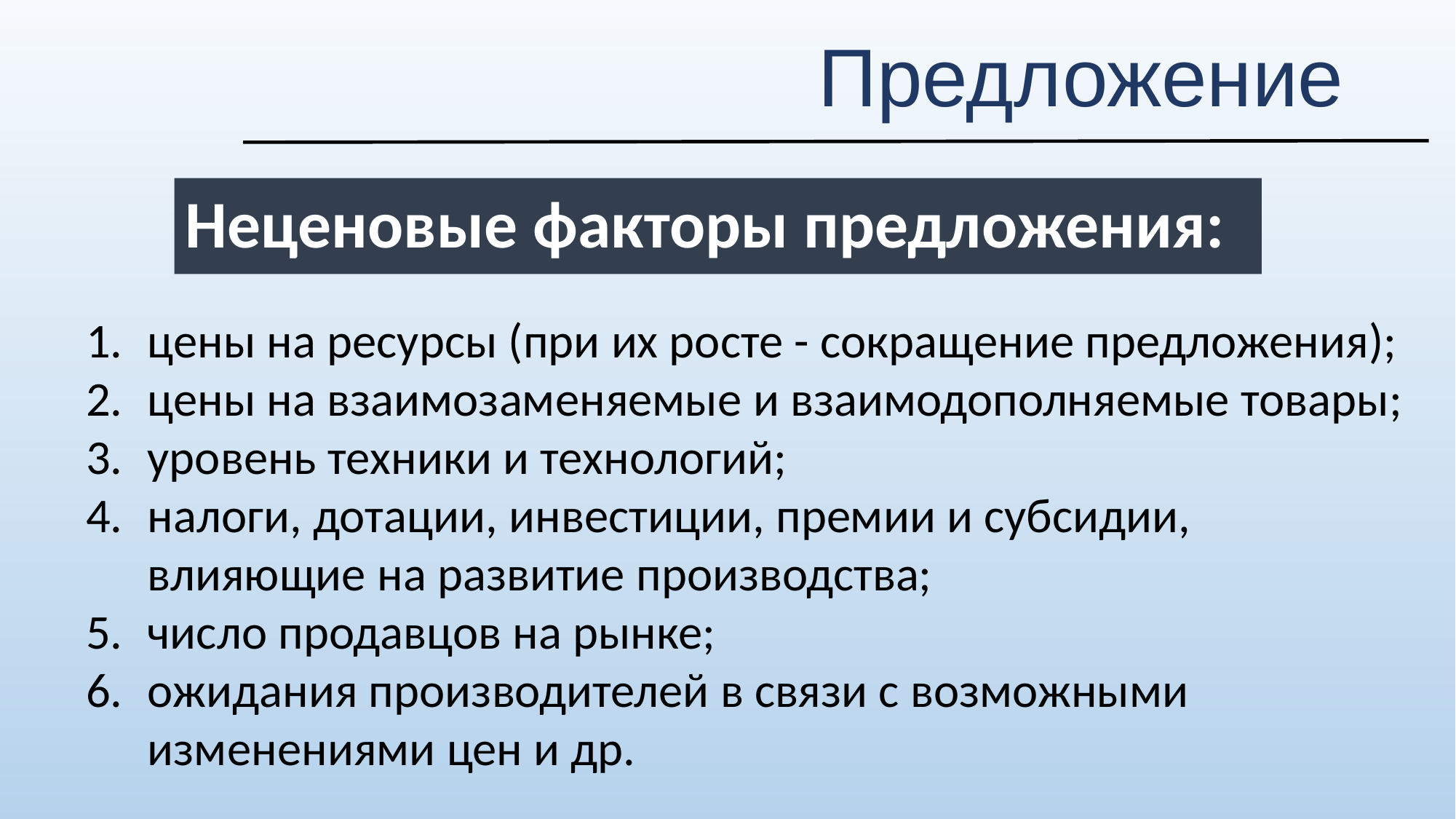

Предложение
Неценовые факторы предложения:
цены на ресурсы (при их росте - сокращение предложения);
цены на взаимозаменяемые и взаимодополняемые товары;
уровень техники и технологий;
налоги, дотации, инвестиции, премии и субсидии, влияющие на развитие производства;
число продавцов на рынке;
ожидания производителей в связи с возможными изменениями цен и др.